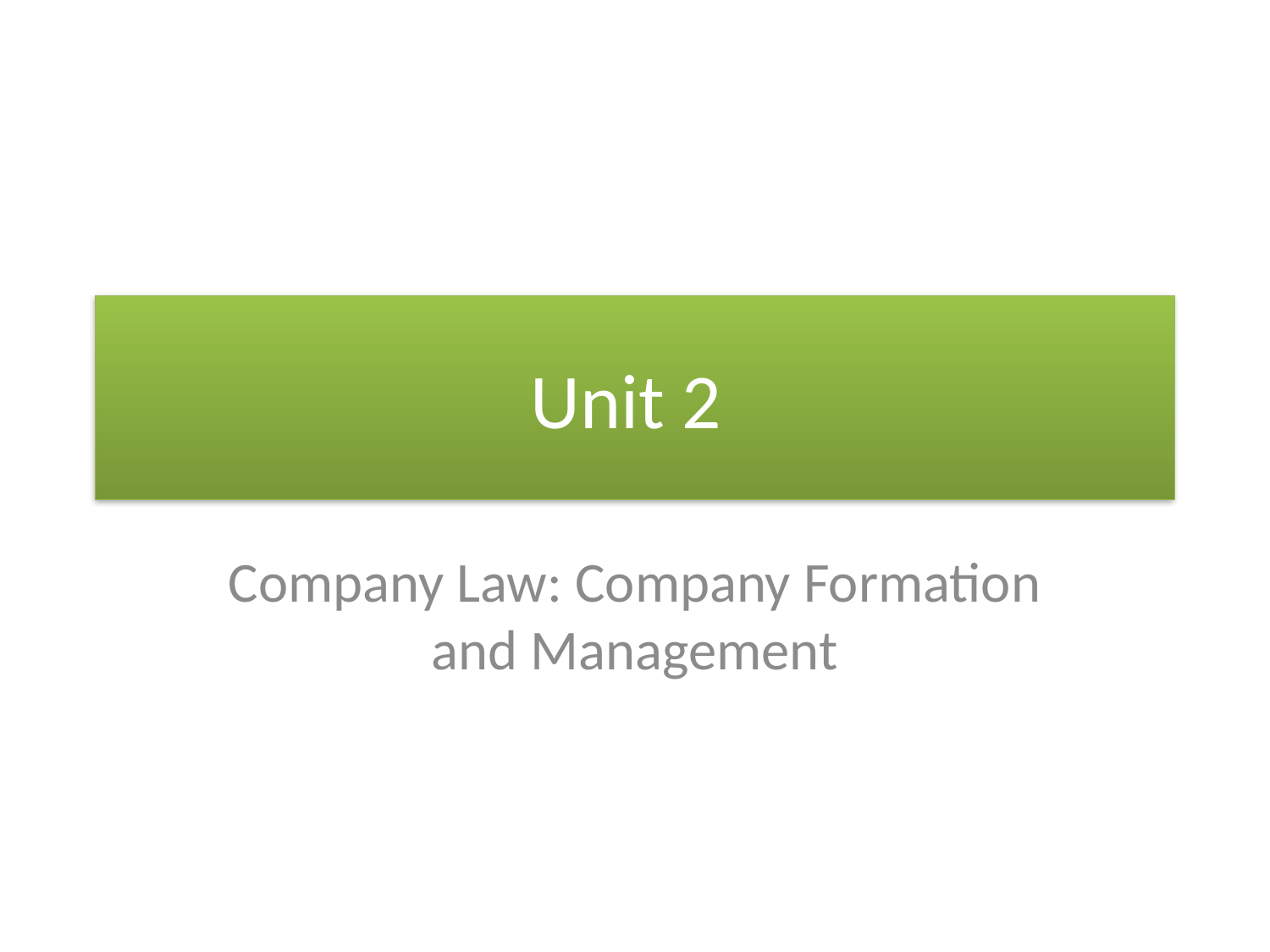

# Unit 2
Company Law: Company Formation and Management